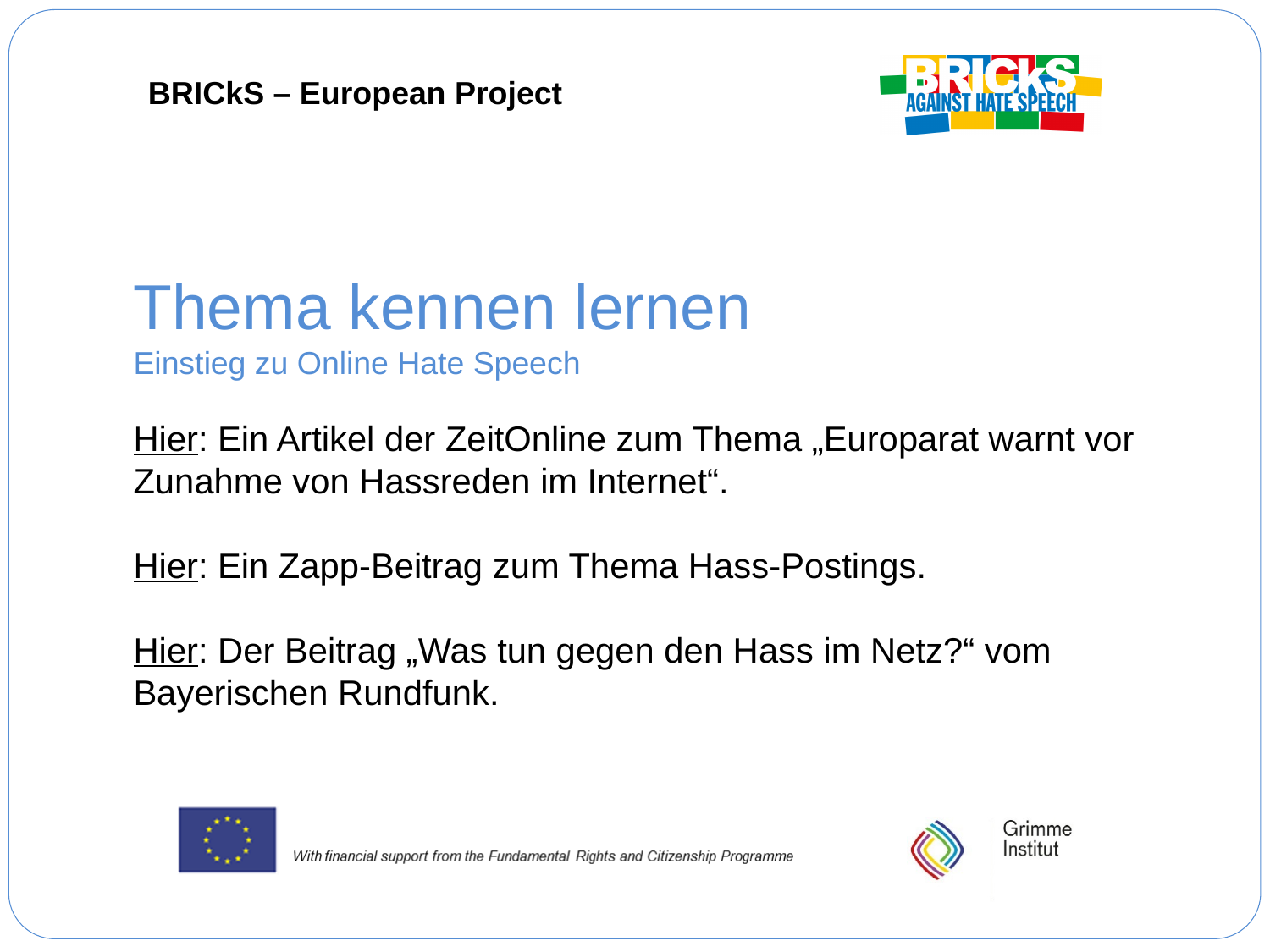

Thema kennen lernen
Einstieg zu Online Hate Speech
Hier: Ein Artikel der ZeitOnline zum Thema „Europarat warnt vor Zunahme von Hassreden im Internet“.

Hier: Ein Zapp-Beitrag zum Thema Hass-Postings.

Hier: Der Beitrag „Was tun gegen den Hass im Netz?“ vom Bayerischen Rundfunk.